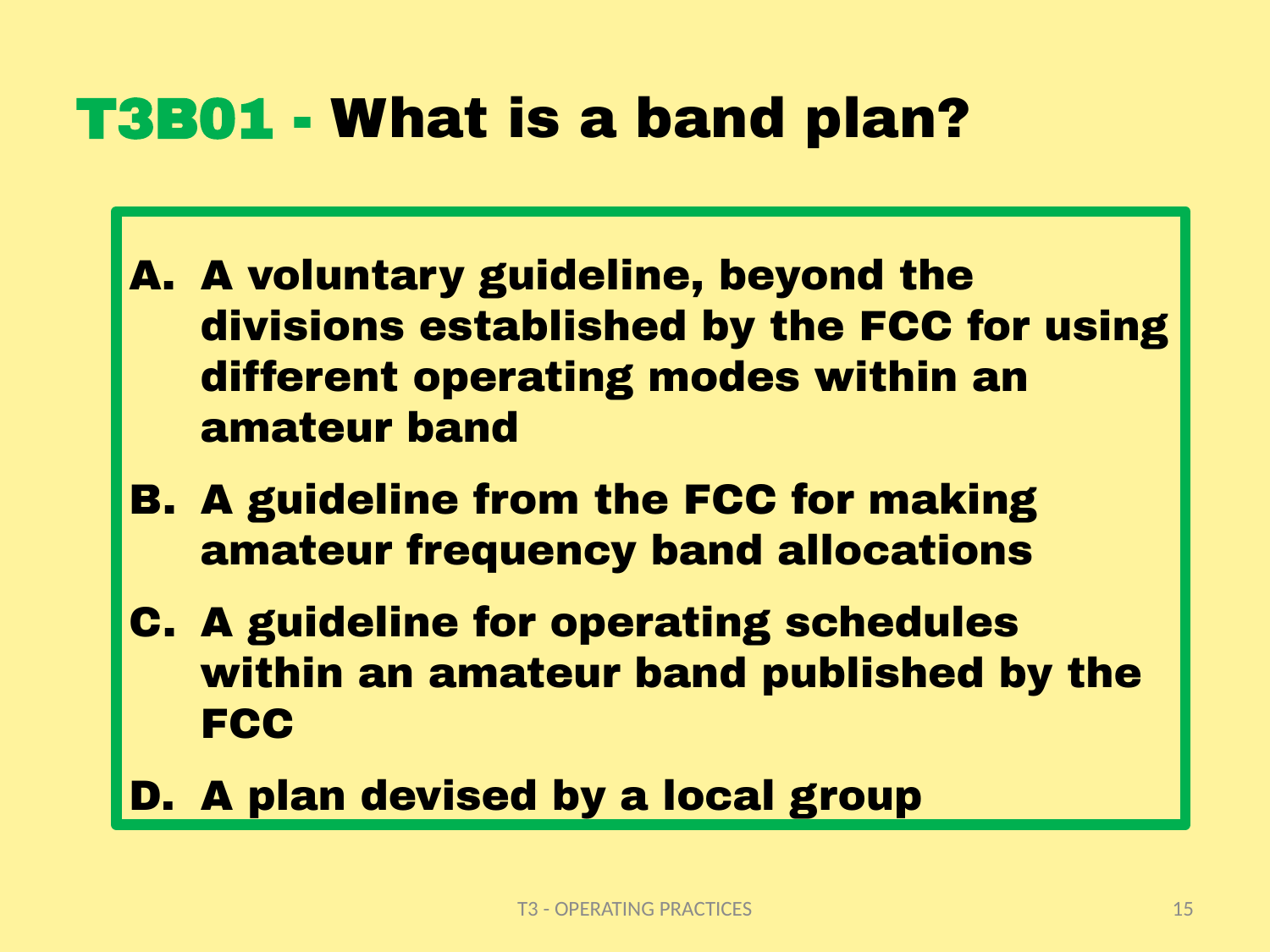

# T3B01 - What is a band plan?

A voluntary guideline, beyond the divisions established by the FCC for using different operating modes within an amateur band

A guideline from the FCC for making amateur frequency band allocations

A guideline for operating schedules within an amateur band published by the FCC

A plan devised by a local group
T3 - OPERATING PRACTICES
15